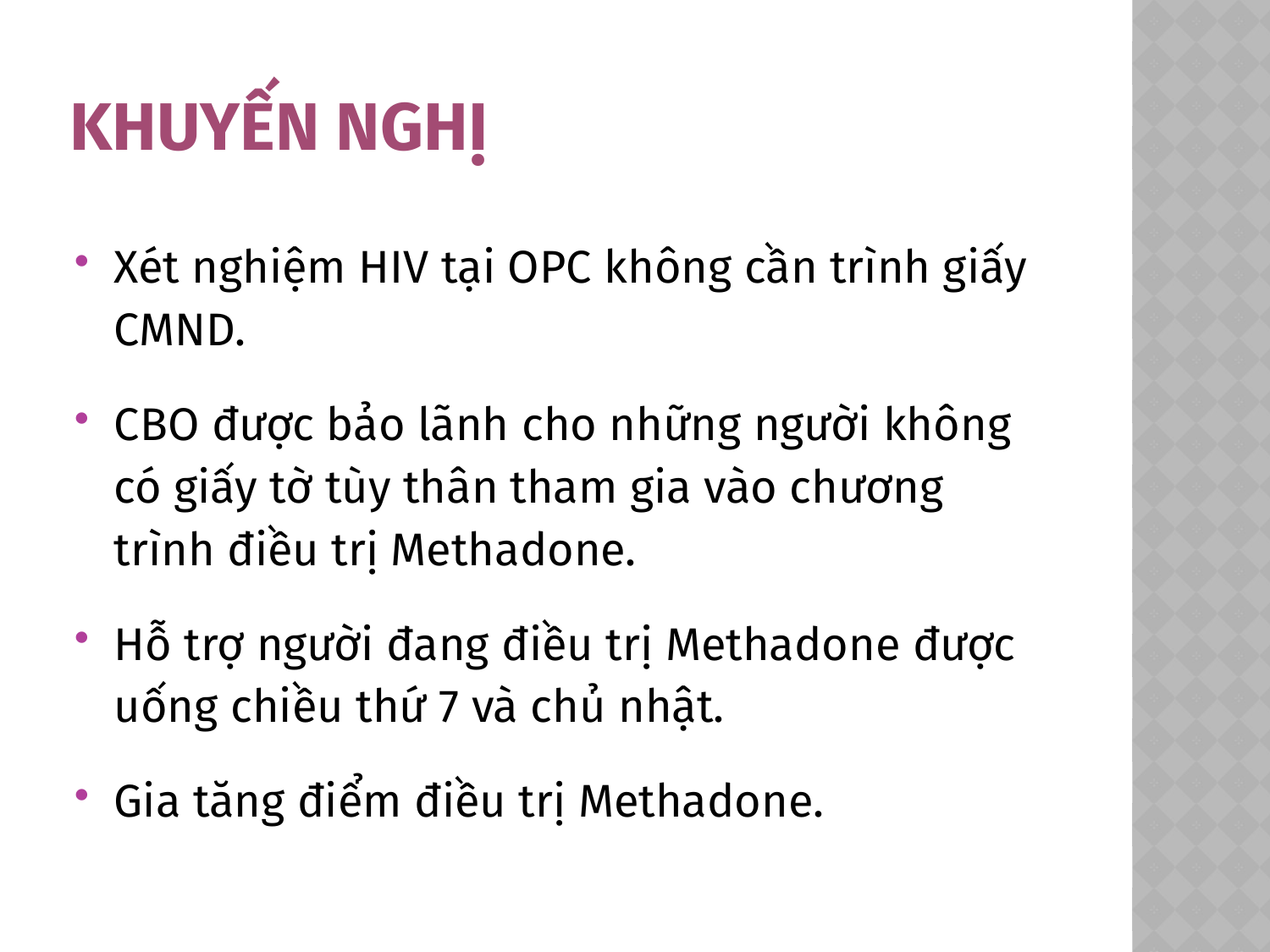

# Khuyến nghị
Xét nghiệm HIV tại OPC không cần trình giấy CMND.
CBO được bảo lãnh cho những người không có giấy tờ tùy thân tham gia vào chương trình điều trị Methadone.
Hỗ trợ người đang điều trị Methadone được uống chiều thứ 7 và chủ nhật.
Gia tăng điểm điều trị Methadone.